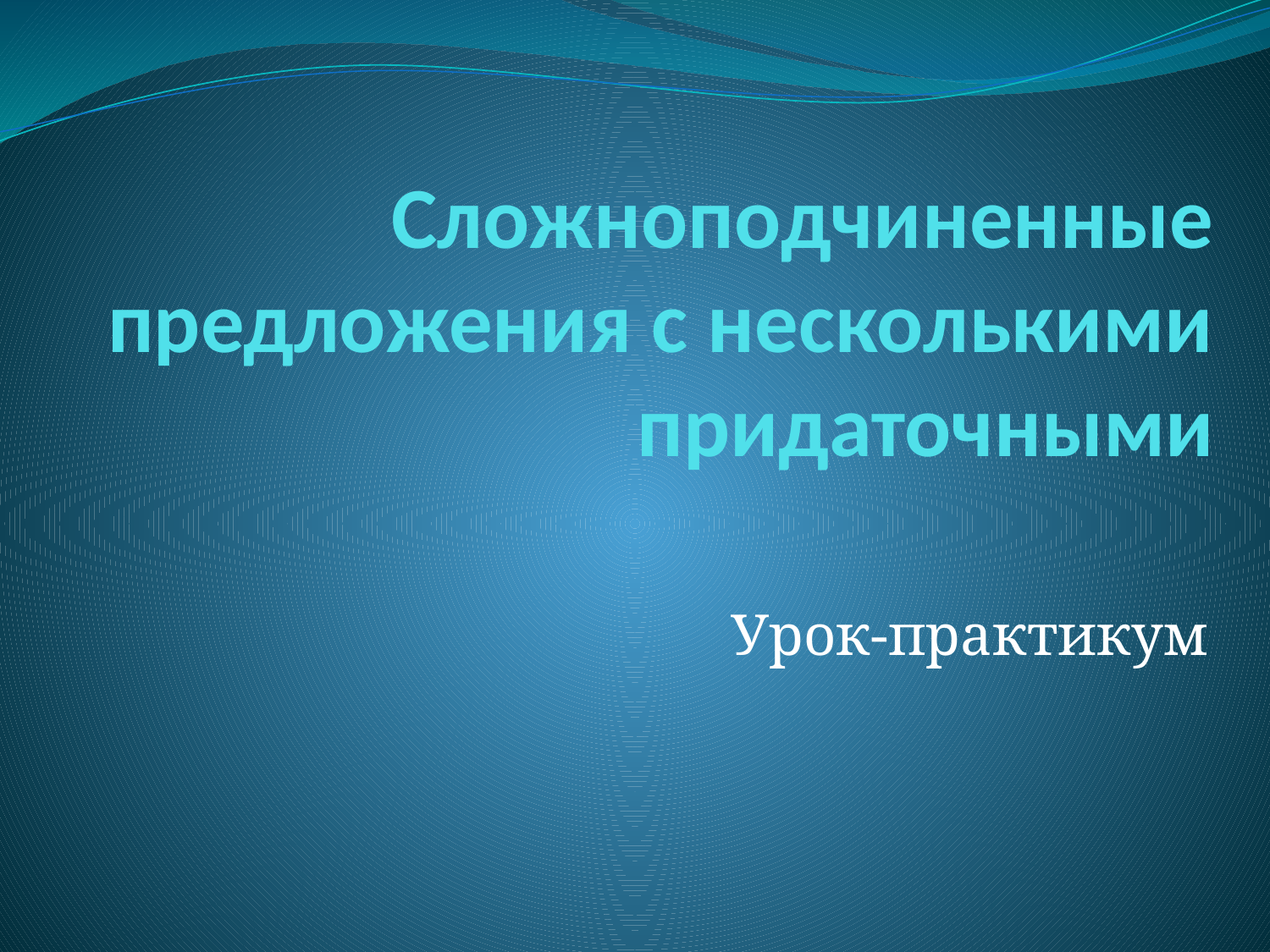

# Сложноподчиненные предложения с несколькими придаточными

Урок-практикум